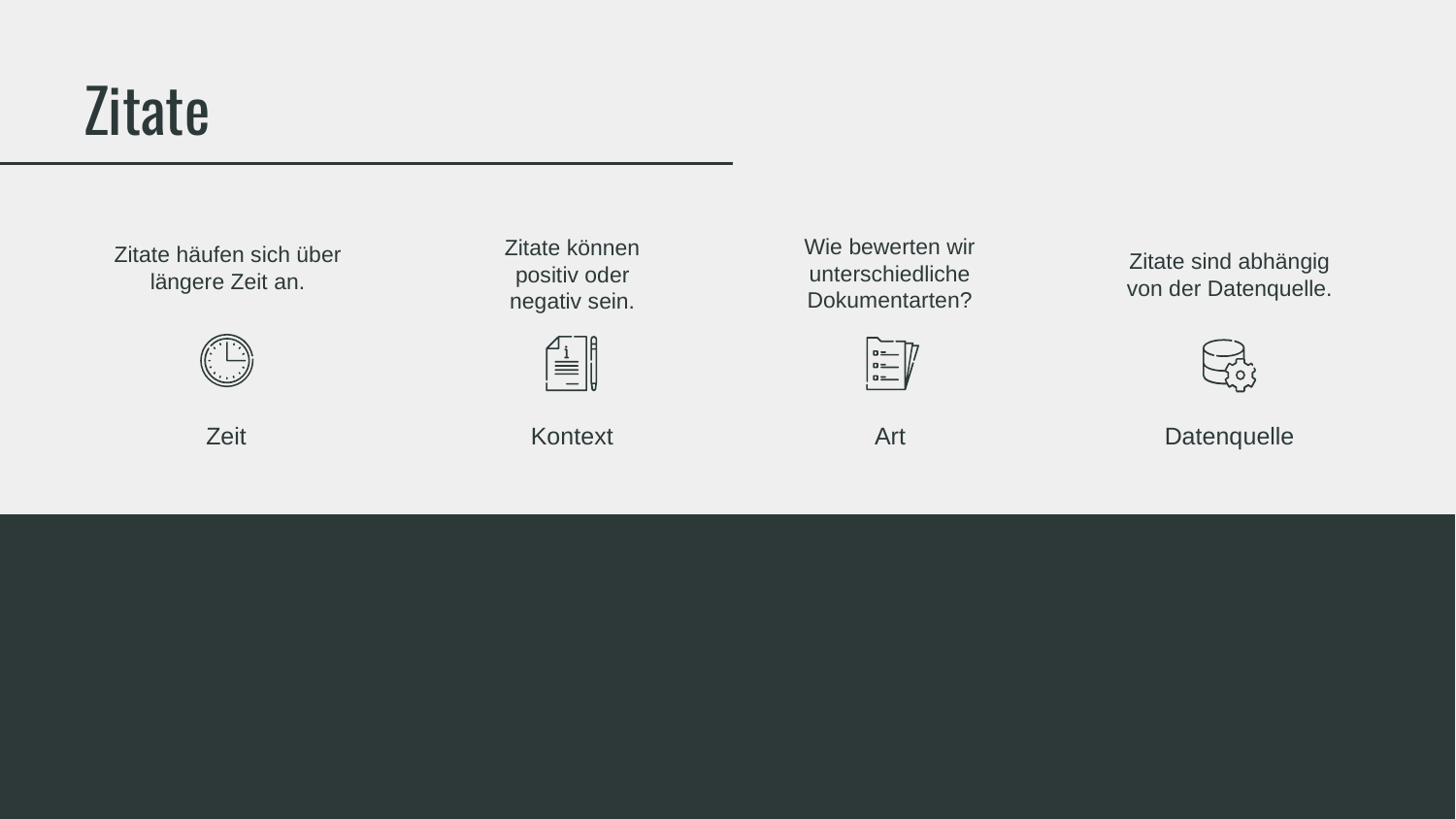

# Zitate
Zitate häufen sich über längere Zeit an.
Wie bewerten wir unterschiedliche Dokumentarten?
Zitate können positiv oder negativ sein.
Zitate sind abhängig von der Datenquelle.

Kontext
Art
Datenquelle
Zeit